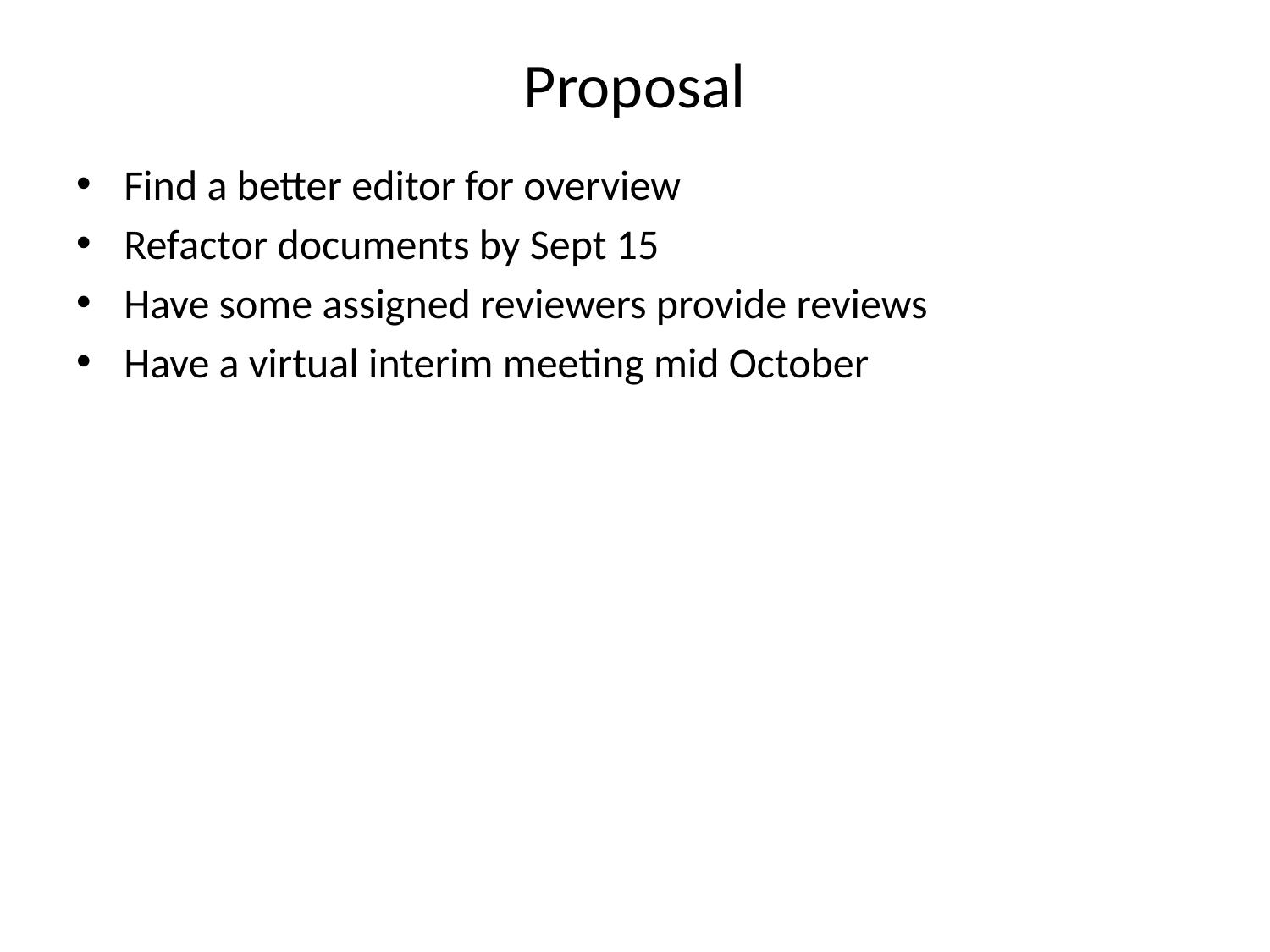

# Proposal
Find a better editor for overview
Refactor documents by Sept 15
Have some assigned reviewers provide reviews
Have a virtual interim meeting mid October